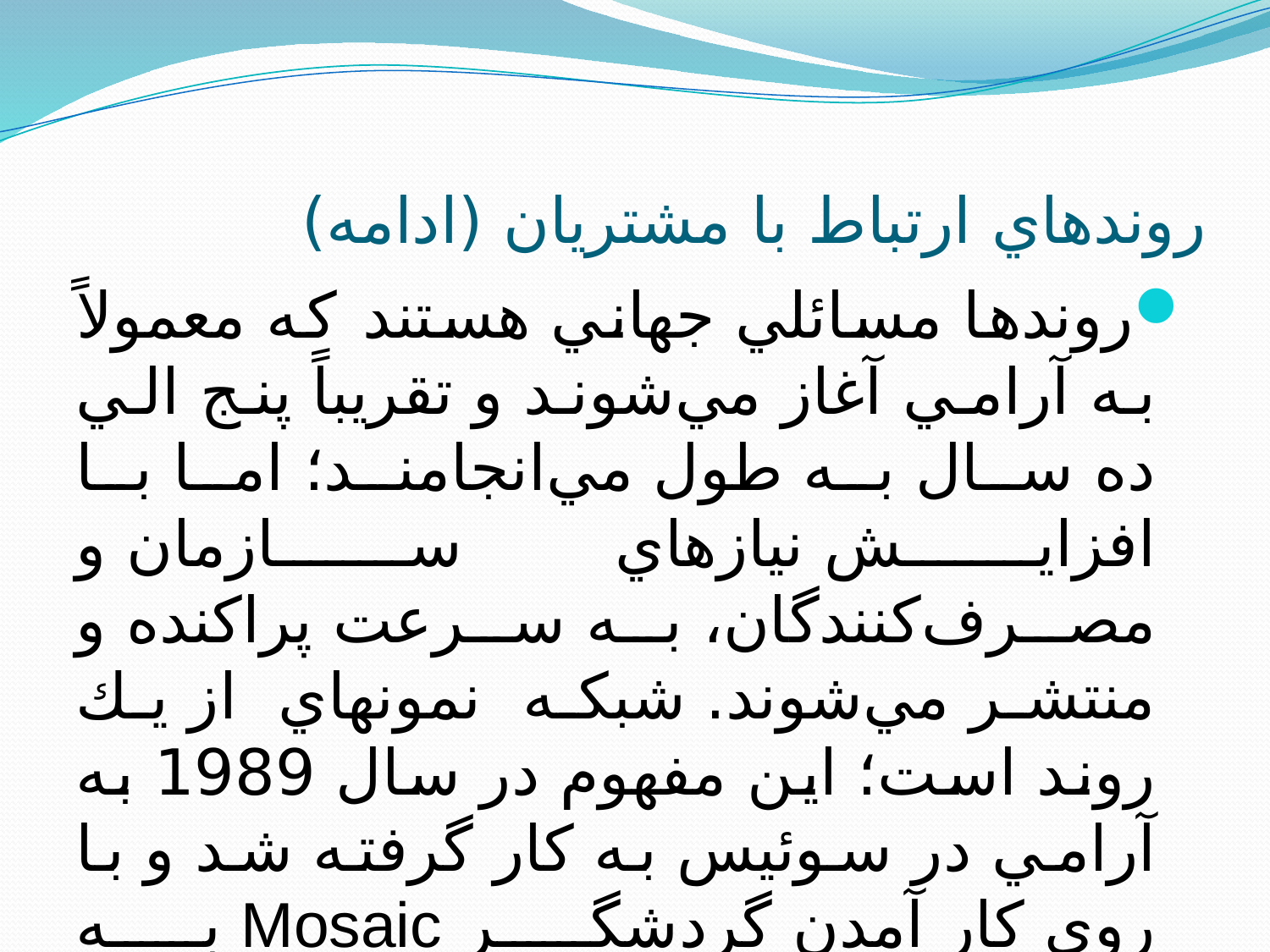

# روندهاي ارتباط با مشتريان (ادامه)
روندها مسائلي جهاني هستند که معمولاً به آرامي آغاز مي‌شوند و تقريباً پنج الي ده سال به طول مي‌انجامند؛ اما با افزايش نيازهاي سازمان و مصرف‌كنندگان، به سرعت پراكنده و منتشر مي‌شوند. شبكه نمونه‏اي از يك روند است؛ اين مفهوم در سال 1989 به آرامي در سوئيس به كار گرفته شد و با روي كار آمدن گردشگر Mosaic به بازارهاي جهاني راه پيدا نمود.